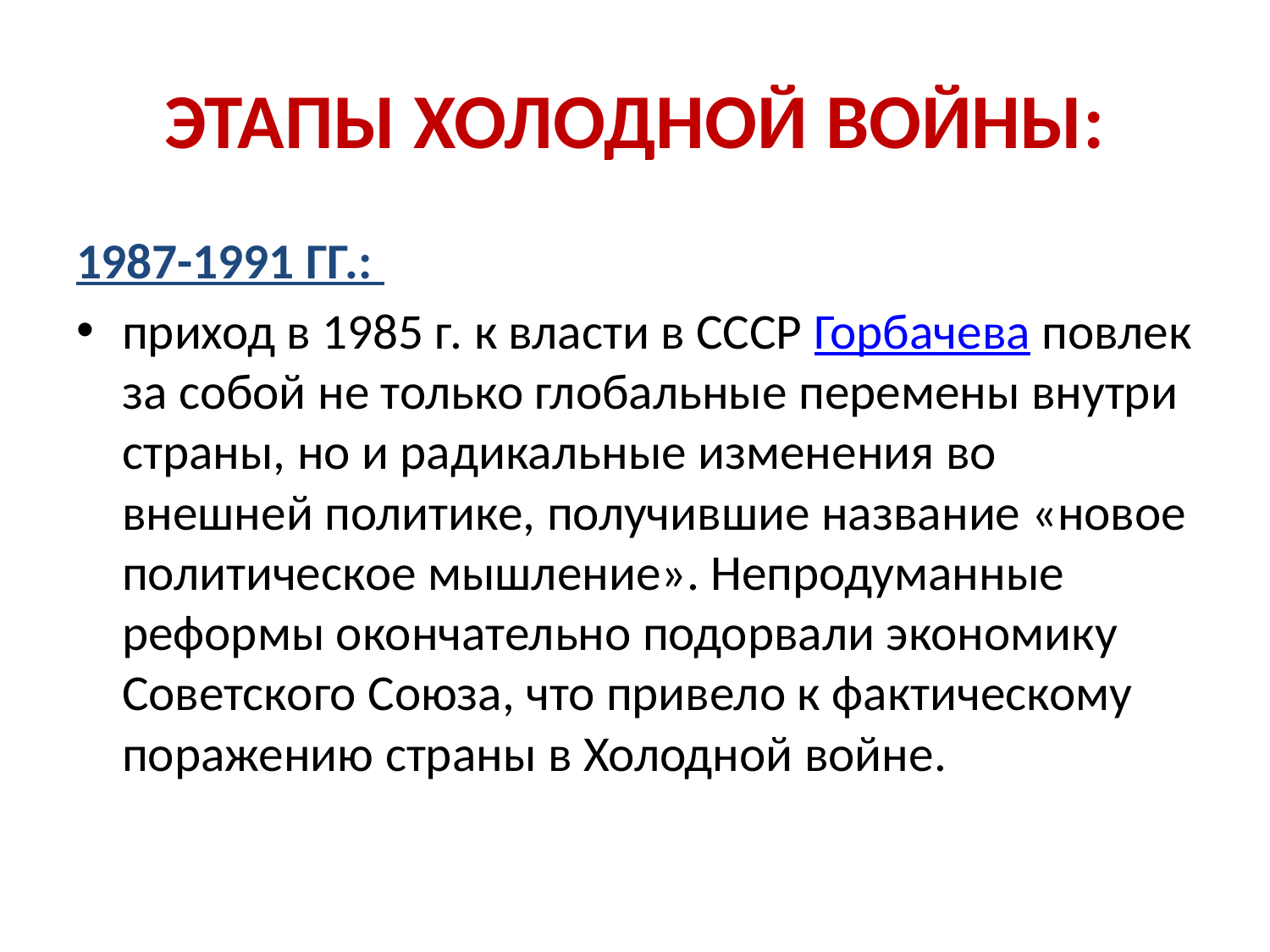

# ЭТАПЫ ХОЛОДНОЙ ВОЙНЫ:
1987-1991 ГГ.:
приход в 1985 г. к власти в СССР Горбачева повлек за собой не только глобальные перемены внутри страны, но и радикальные изменения во внешней политике, получившие название «новое политическое мышление». Непродуманные реформы окончательно подорвали экономику Советского Союза, что привело к фактическому поражению страны в Холодной войне.